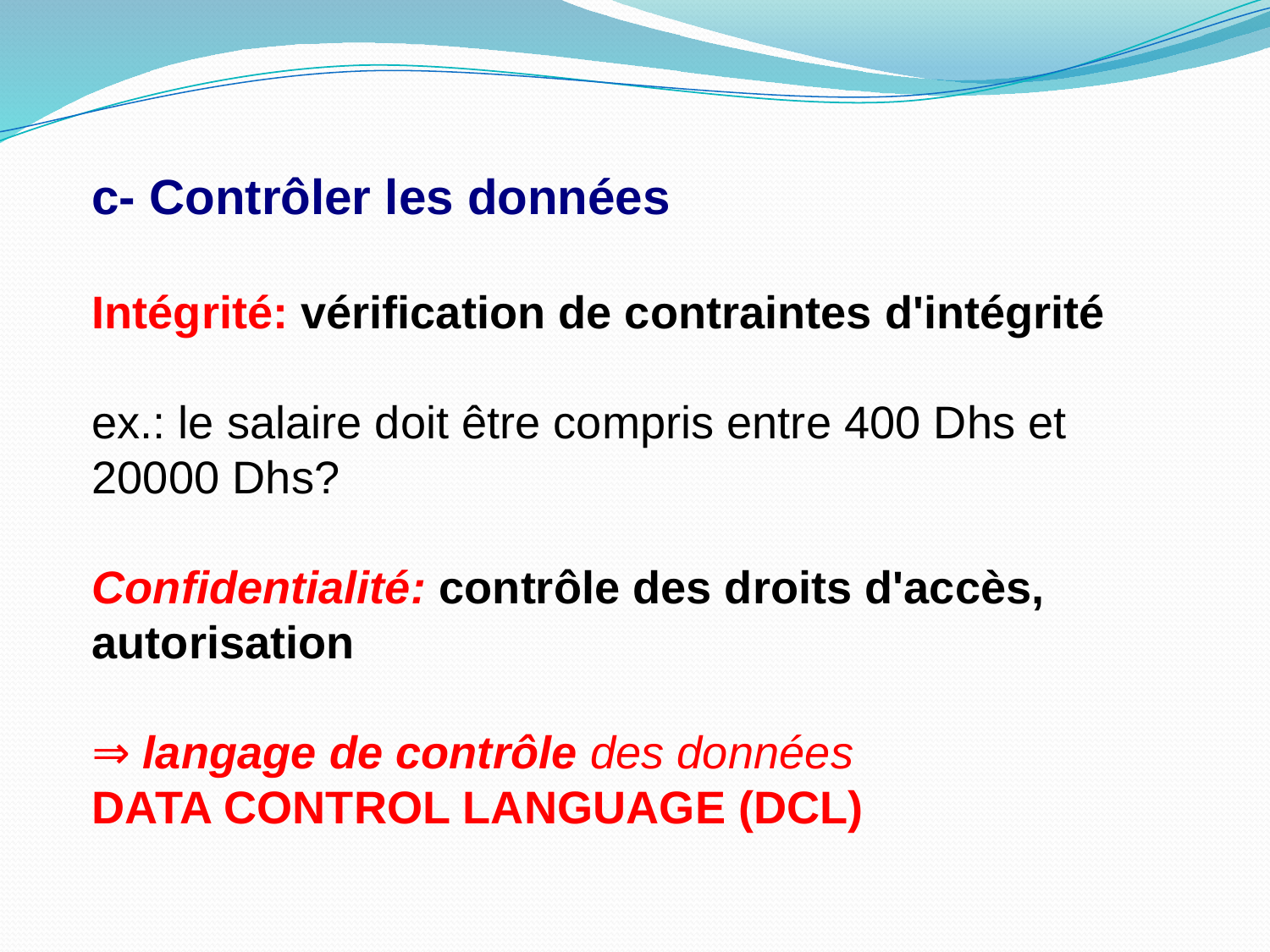

c- Contrôler les données

Intégrité: vérification de contraintes d'intégrité

ex.: le salaire doit être compris entre 400 Dhs et 20000 Dhs?

Confidentialité: contrôle des droits d'accès, autorisation

⇒ langage de contrôle des données
DATA CONTROL LANGUAGE (DCL)